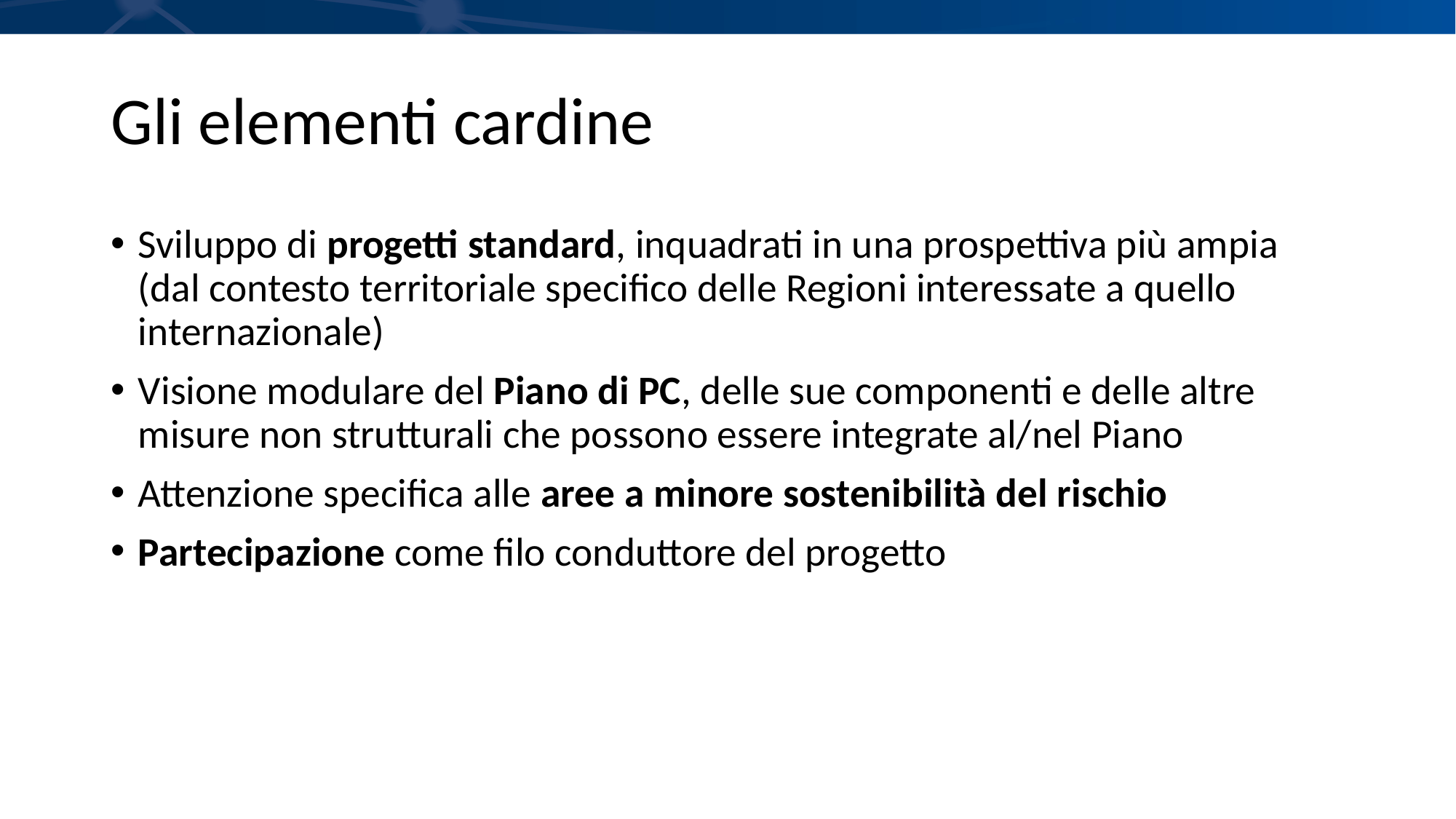

# Gli elementi cardine
Sviluppo di progetti standard, inquadrati in una prospettiva più ampia (dal contesto territoriale specifico delle Regioni interessate a quello internazionale)
Visione modulare del Piano di PC, delle sue componenti e delle altre misure non strutturali che possono essere integrate al/nel Piano
Attenzione specifica alle aree a minore sostenibilità del rischio
Partecipazione come filo conduttore del progetto